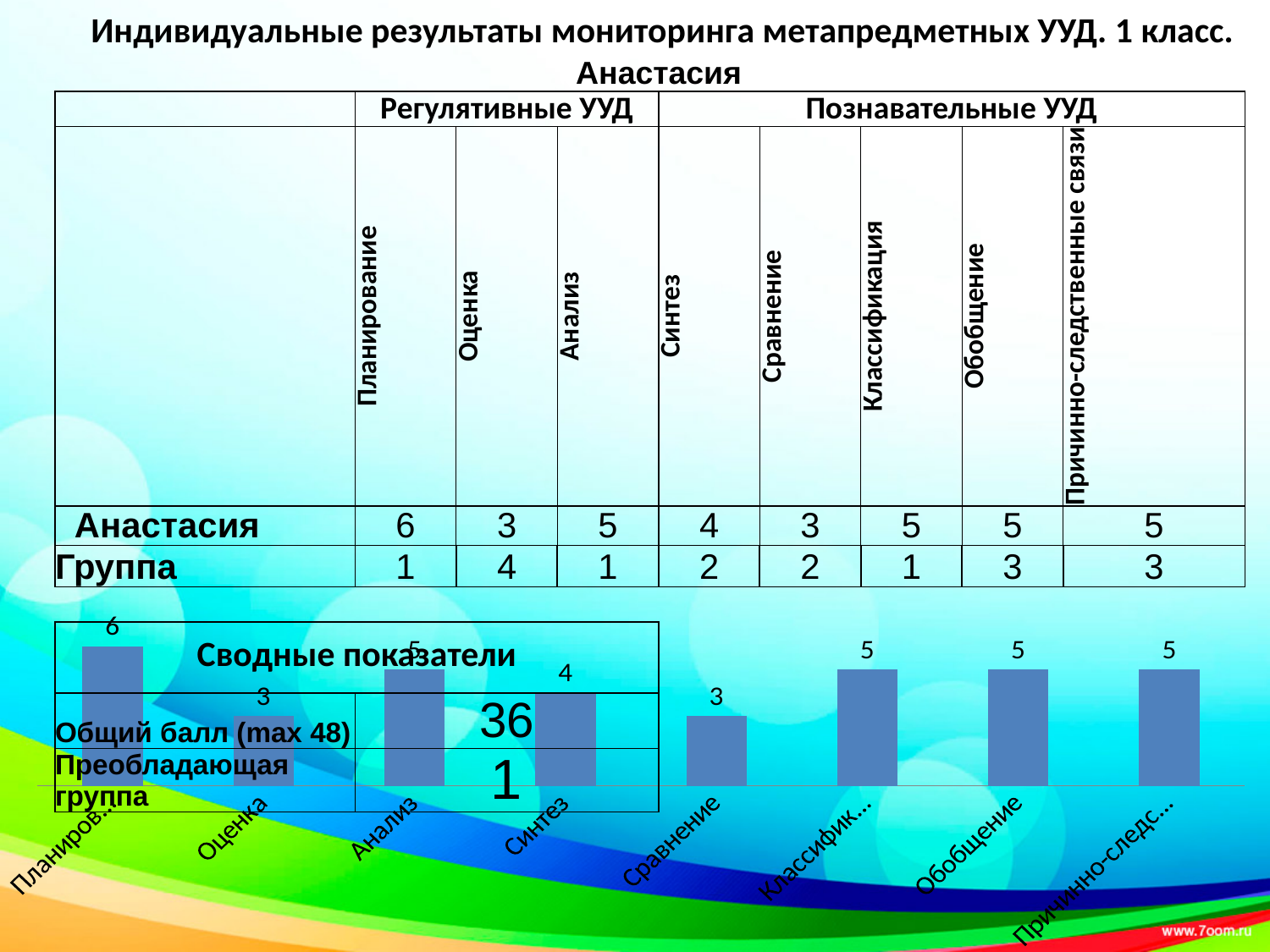

| Индивидуальные результаты мониторинга метапредметных УУД. 1 класс. |  |  |  |  |  |  |  |  |  |
| --- | --- | --- | --- | --- | --- | --- | --- | --- | --- |
| Анастасия |  |  |  |  |  |  |  |  |  |
|  | Регулятивные УУД |  |  | Познавательные УУД |  |  |  |  |  |
|  | Планирование | Оценка | Анализ | Синтез | Сравнение | Классификация | Обобщение | Причинно-следственные связи |  |
| Анастасия | 6 | 3 | 5 | 4 | 3 | 5 | 5 | 5 |  |
| Группа | 1 | 4 | 1 | 2 | 2 | 1 | 3 | 3 |  |
|  |  |  |  |  |  |  |  |  |  |
| Сводные показатели |  |  |  |  |  |  |  |  |  |
|  |  |  |  |  |  |  |  |  |  |
| Общий балл (max 48) | 36 |  |  |  |  |  |  |  |  |
| Преобладающая группа | 1 |  |  |  |  |  |  |  |  |

### Chart

| Category |   Анастасия |
|---|---|
| Планирование | 6.0 |
| Оценка | 3.0 |
| Анализ | 5.0 |
| Синтез | 4.0 |
| Сравнение | 3.0 |
| Классификация | 5.0 |
| Обобщение | 5.0 |
| Причинно-следственные связи | 5.0 |